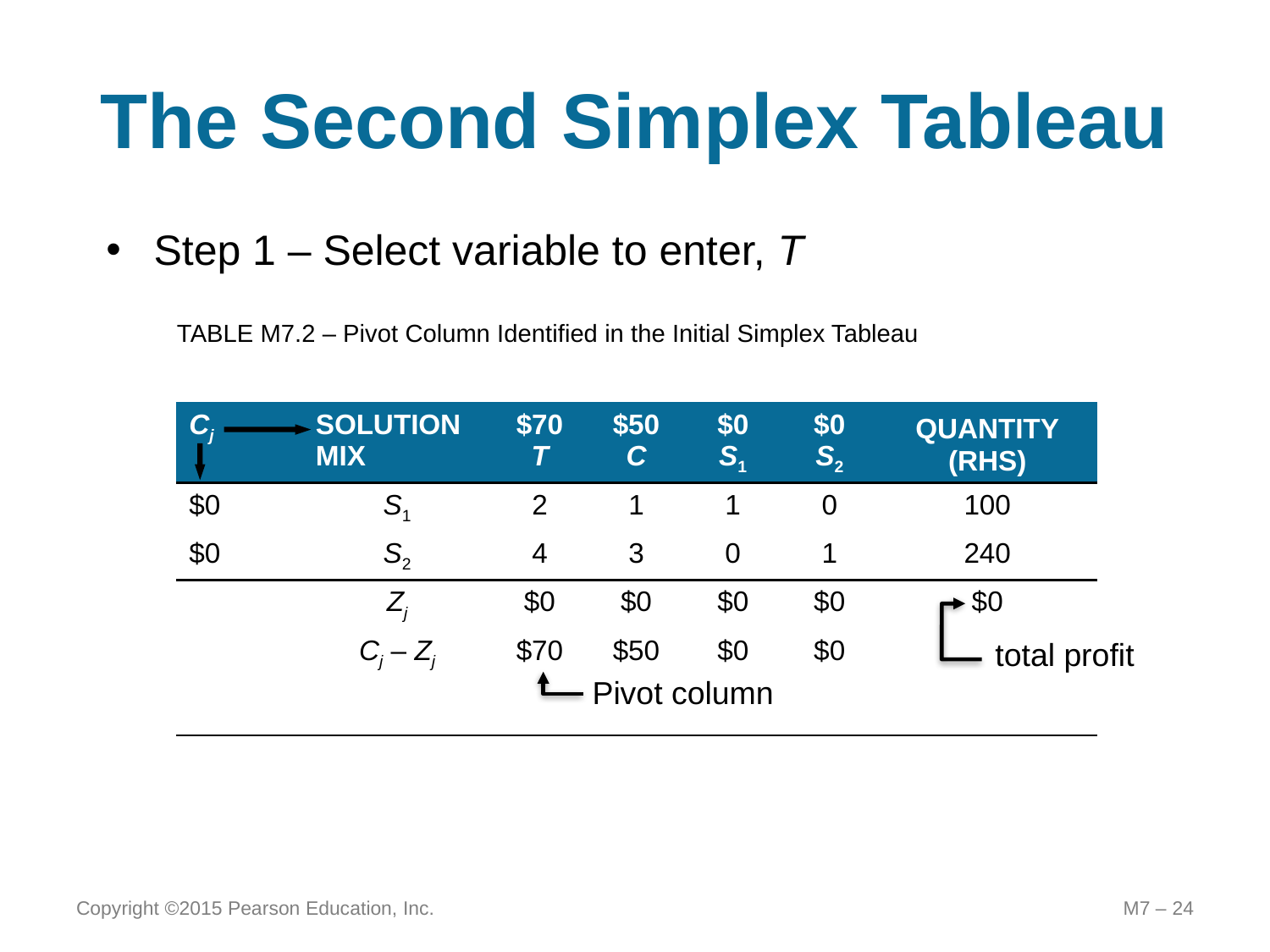

# The Second Simplex Tableau
Step 1 – Select variable to enter, T
TABLE M7.2 – Pivot Column Identified in the Initial Simplex Tableau
| Cj | SOLUTION MIX | $70 T | $50 C | $0 S1 | $0 S2 | QUANTITY (RHS) |
| --- | --- | --- | --- | --- | --- | --- |
| $0 | S1 | 2 | 1 | 1 | 0 | 100 |
| $0 | S2 | 4 | 3 | 0 | 1 | 240 |
|  | Zj | $0 | $0 | $0 | $0 | $0 |
|  | Cj – Zj | $70 | $50 | $0 | $0 |  |

total profit
Pivot column

Copyright ©2015 Pearson Education, Inc.
M7 – 24